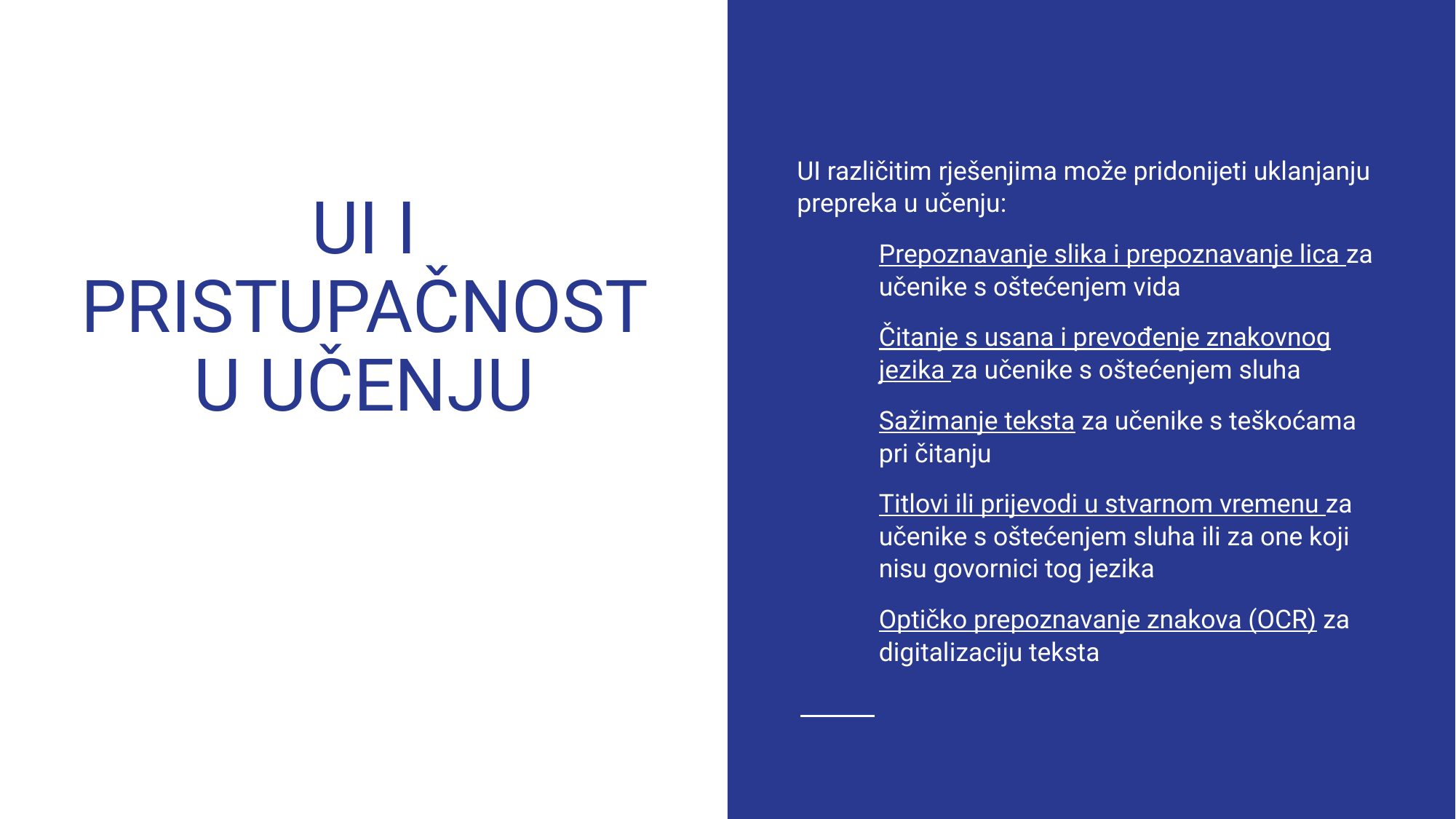

UI različitim rješenjima može pridonijeti uklanjanju prepreka u učenju:
Prepoznavanje slika i prepoznavanje lica za učenike s oštećenjem vida
Čitanje s usana i prevođenje znakovnog jezika za učenike s oštećenjem sluha
Sažimanje teksta za učenike s teškoćama pri čitanju
Titlovi ili prijevodi u stvarnom vremenu za učenike s oštećenjem sluha ili za one koji nisu govornici tog jezika
Optičko prepoznavanje znakova (OCR) za digitalizaciju teksta
# UI I PRISTUPAČNOST U UČENJU